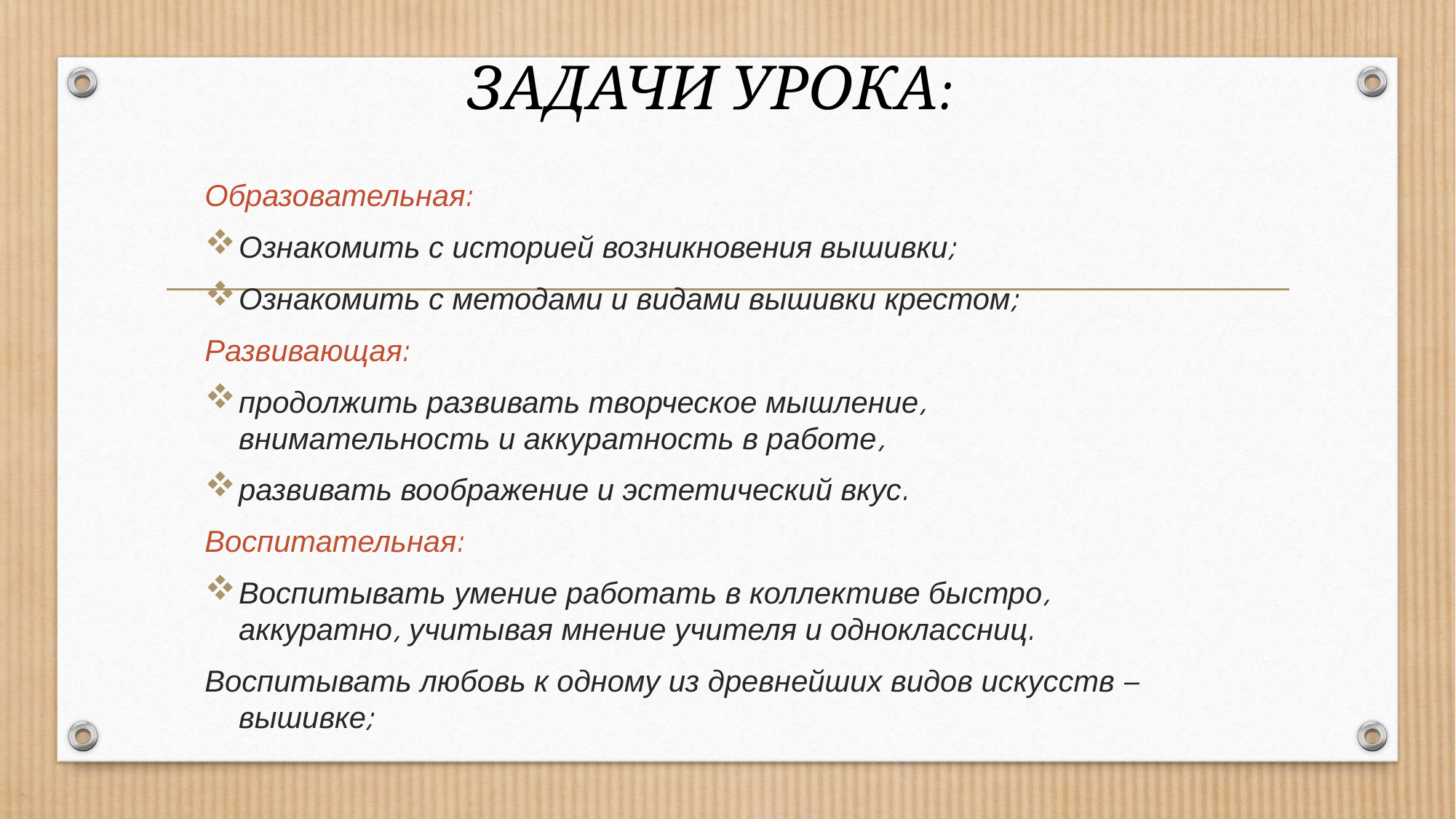

# Задачи урока:
Образовательная:
Ознакомить с историей возникновения вышивки;
Ознакомить с методами и видами вышивки крестом;
Развивающая:
продолжить развивать творческое мышление, внимательность и аккуратность в работе,
развивать воображение и эстетический вкус.
Воспитательная:
Воспитывать умение работать в коллективе быстро, аккуратно, учитывая мнение учителя и одноклассниц.
Воспитывать любовь к одному из древнейших видов искусств – вышивке;